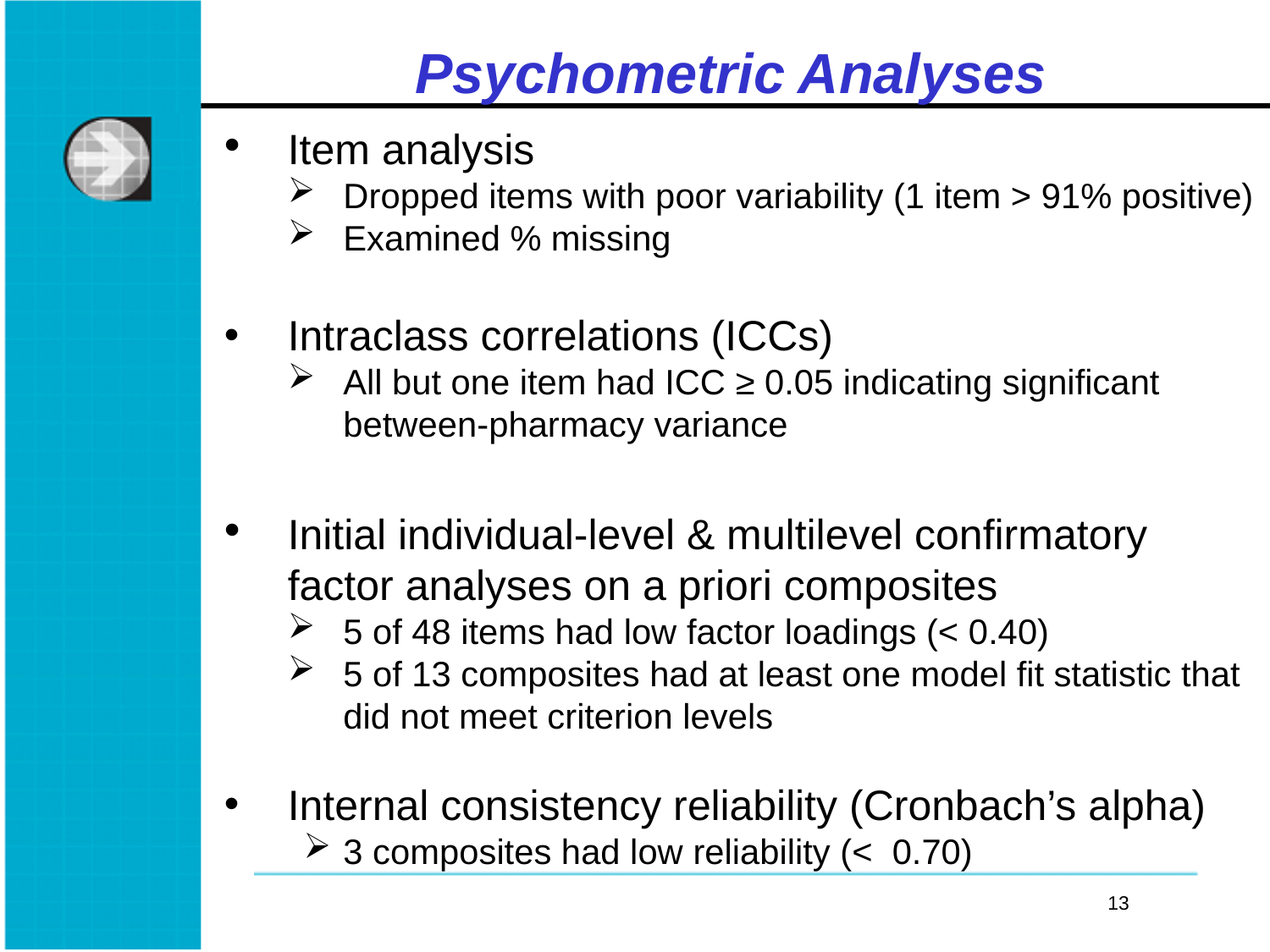

# Psychometric Analyses
Item analysis
Dropped items with poor variability (1 item > 91% positive)
Examined % missing

Intraclass correlations (ICCs)
All but one item had ICC ≥ 0.05 indicating significant between-pharmacy variance

Initial individual-level & multilevel confirmatory factor analyses on a priori composites
5 of 48 items had low factor loadings (< 0.40)
5 of 13 composites had at least one model fit statistic that did not meet criterion levels

Internal consistency reliability (Cronbach’s alpha)
3 composites had low reliability (<  0.70)